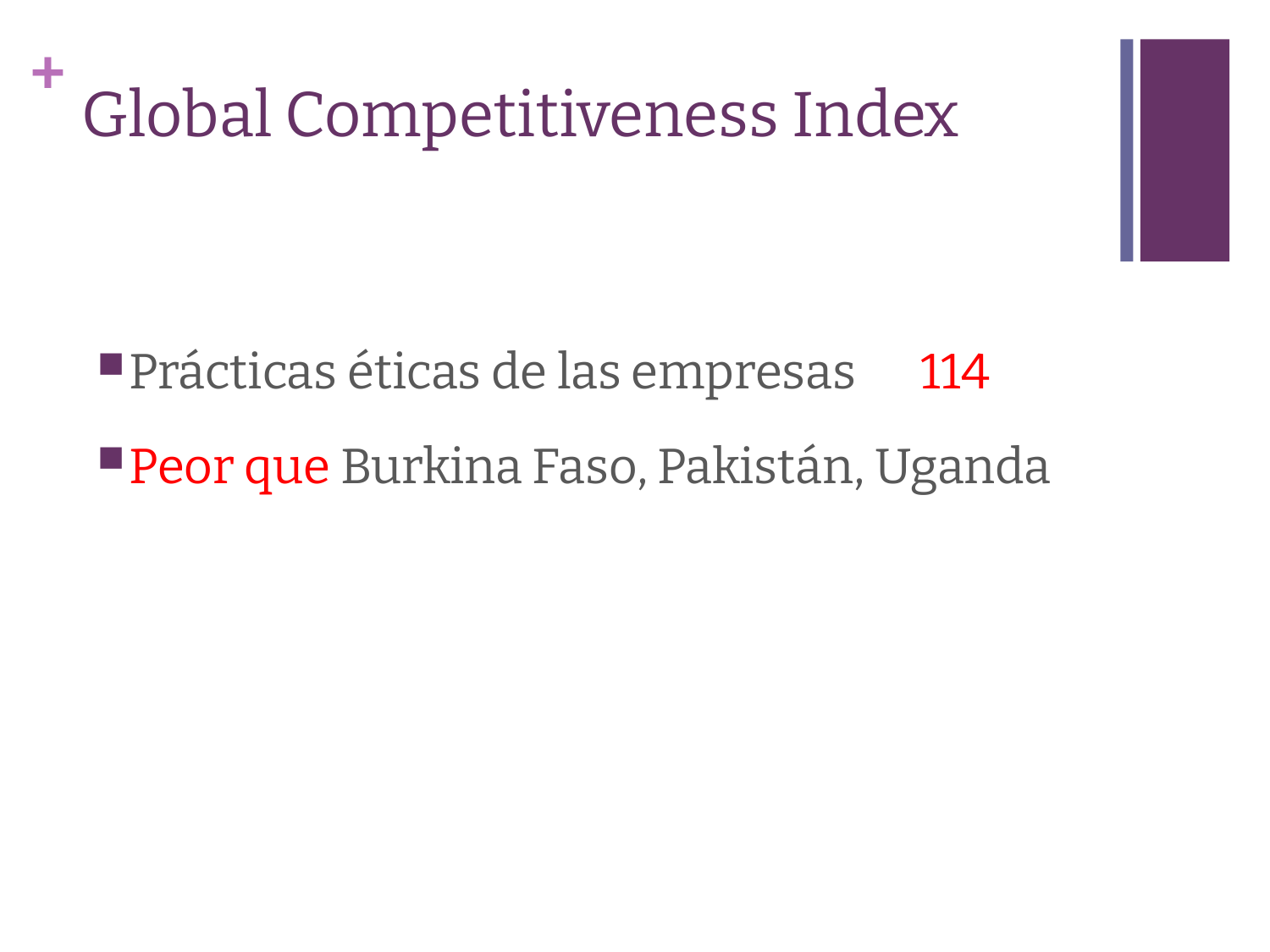

# Global Competitiveness Index
Prácticas éticas de las empresas	   114
Peor que Burkina Faso, Pakistán, Uganda